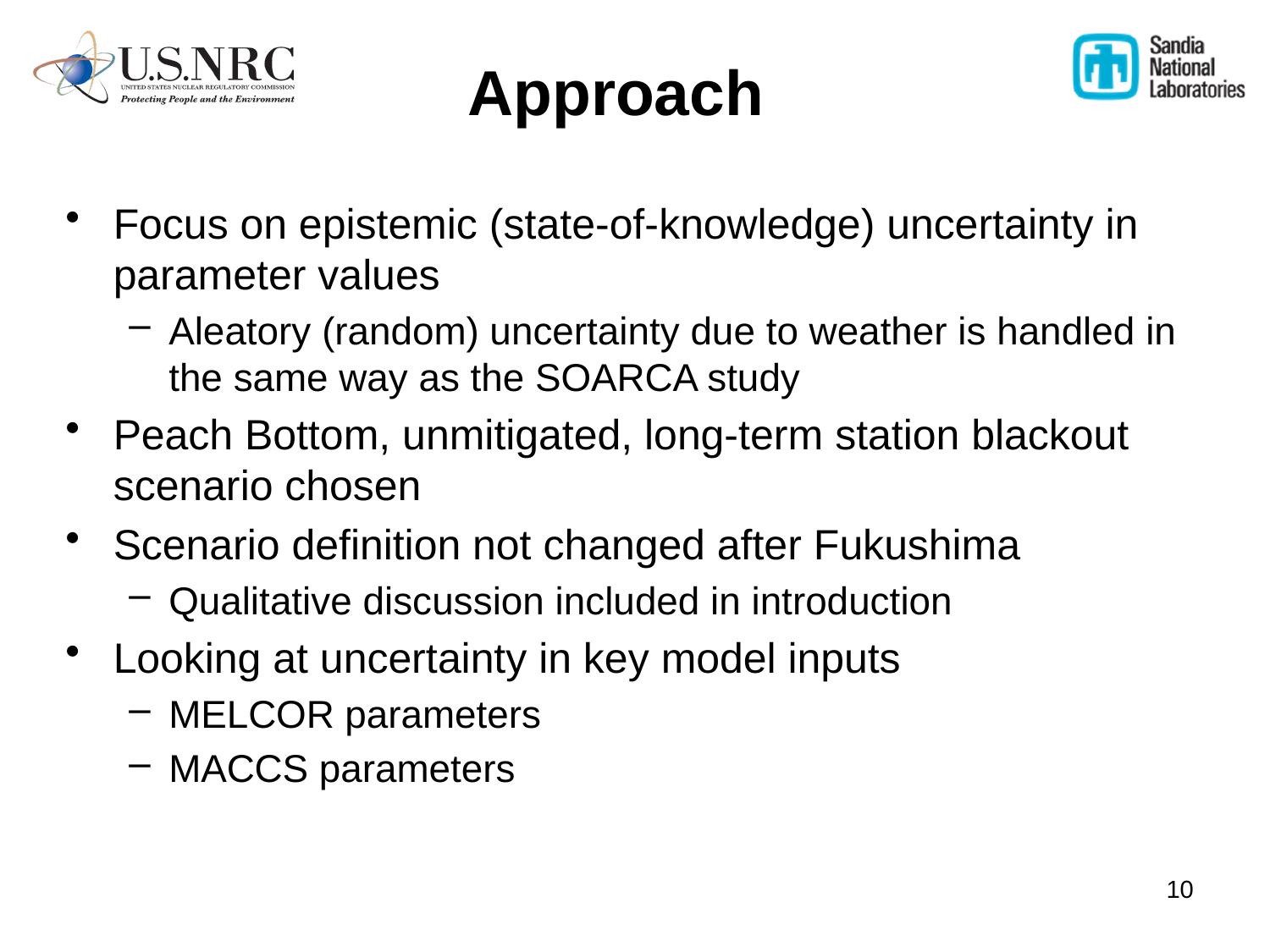

# Approach
Focus on epistemic (state-of-knowledge) uncertainty in parameter values
Aleatory (random) uncertainty due to weather is handled in the same way as the SOARCA study
Peach Bottom, unmitigated, long-term station blackout scenario chosen
Scenario definition not changed after Fukushima
Qualitative discussion included in introduction
Looking at uncertainty in key model inputs
MELCOR parameters
MACCS parameters

10